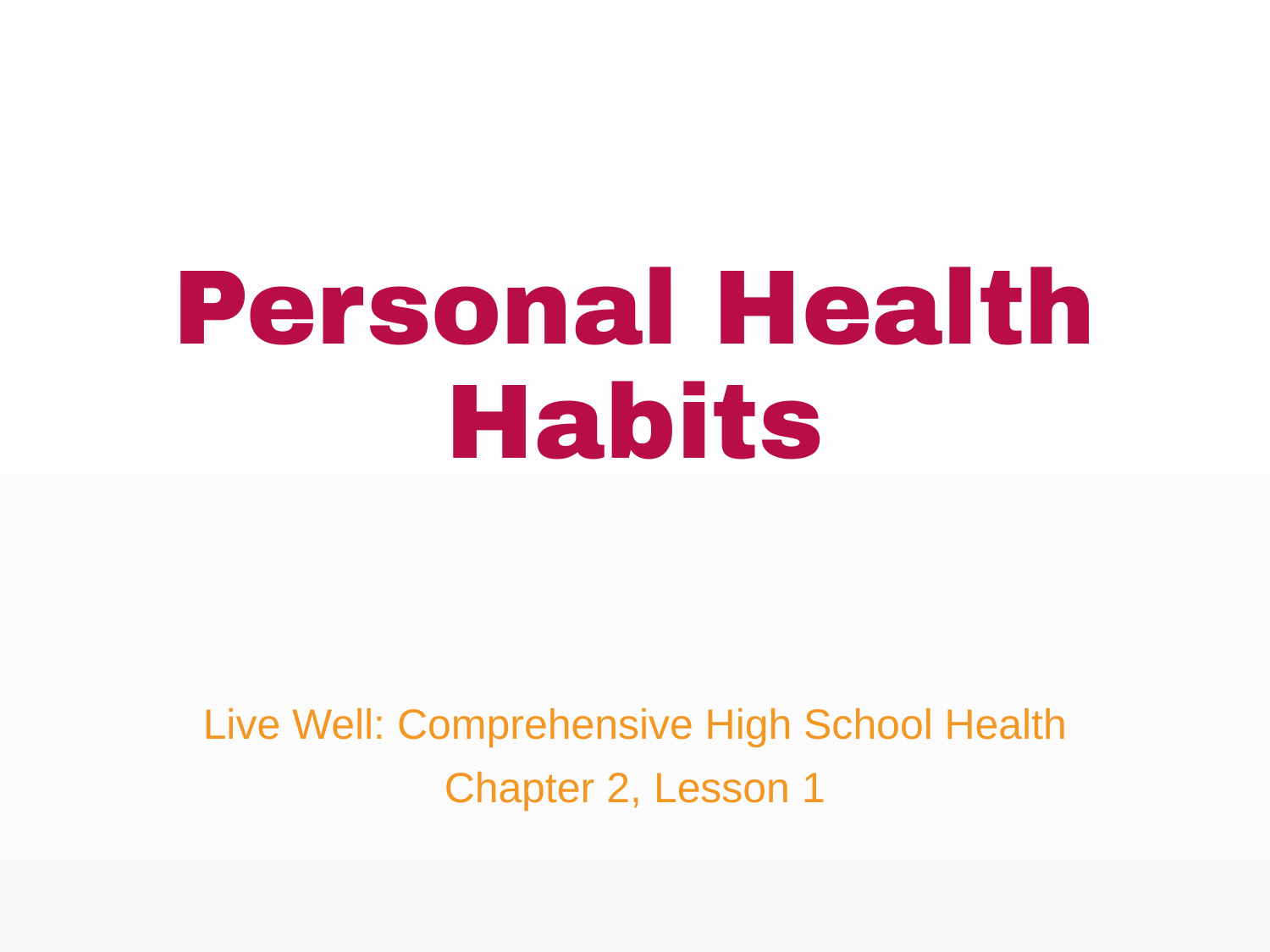

# Personal Health Habits
Live Well: Comprehensive High School Health
Chapter 2, Lesson 1